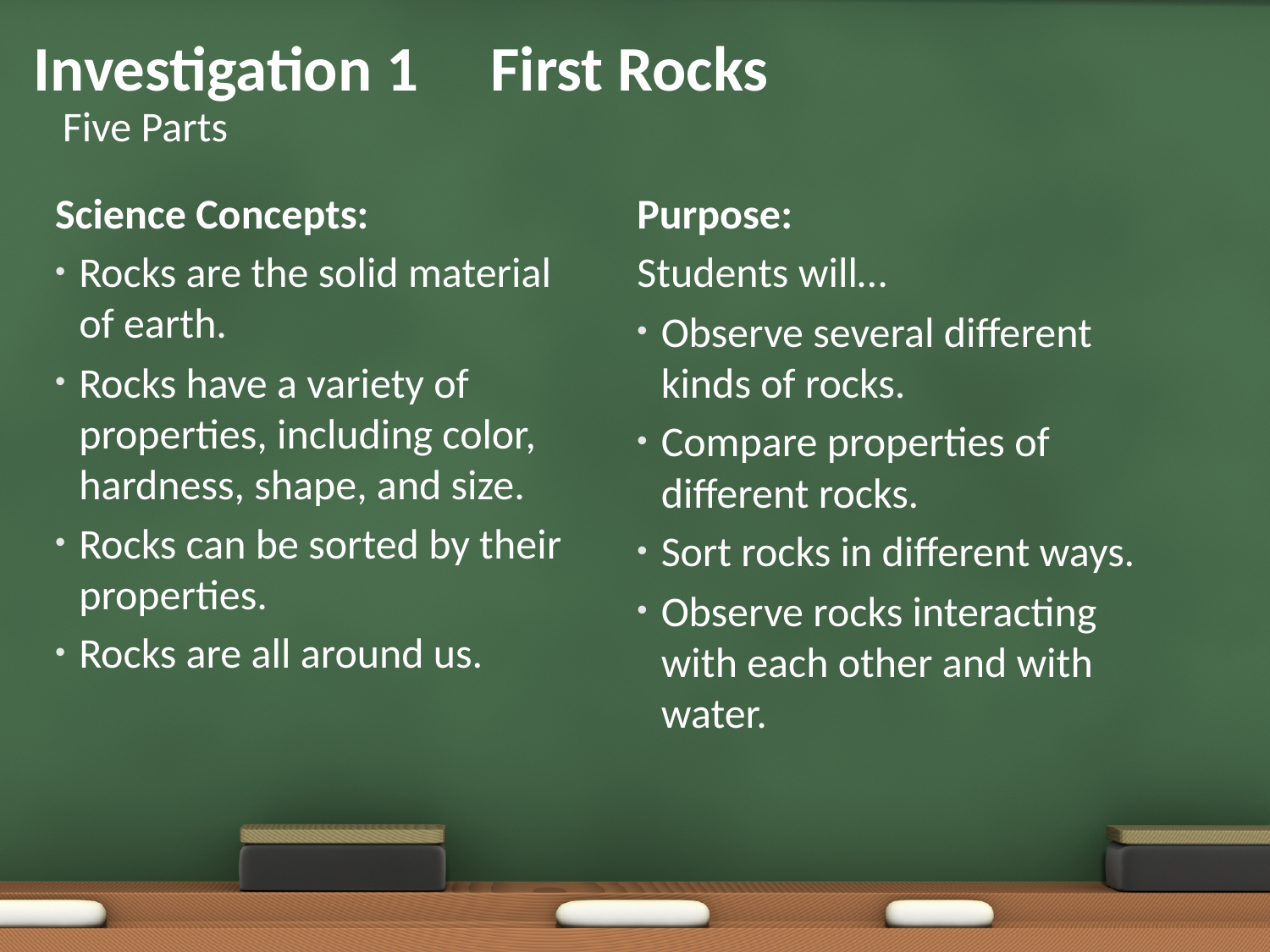

# Investigation 1     First Rocks
Five Parts
Science Concepts:
Rocks are the solid material of earth.
Rocks have a variety of properties, including color, hardness, shape, and size.
Rocks can be sorted by their properties.
Rocks are all around us.
Purpose:
Students will…
Observe several different kinds of rocks.
Compare properties of different rocks.
Sort rocks in different ways.
Observe rocks interacting with each other and with water.